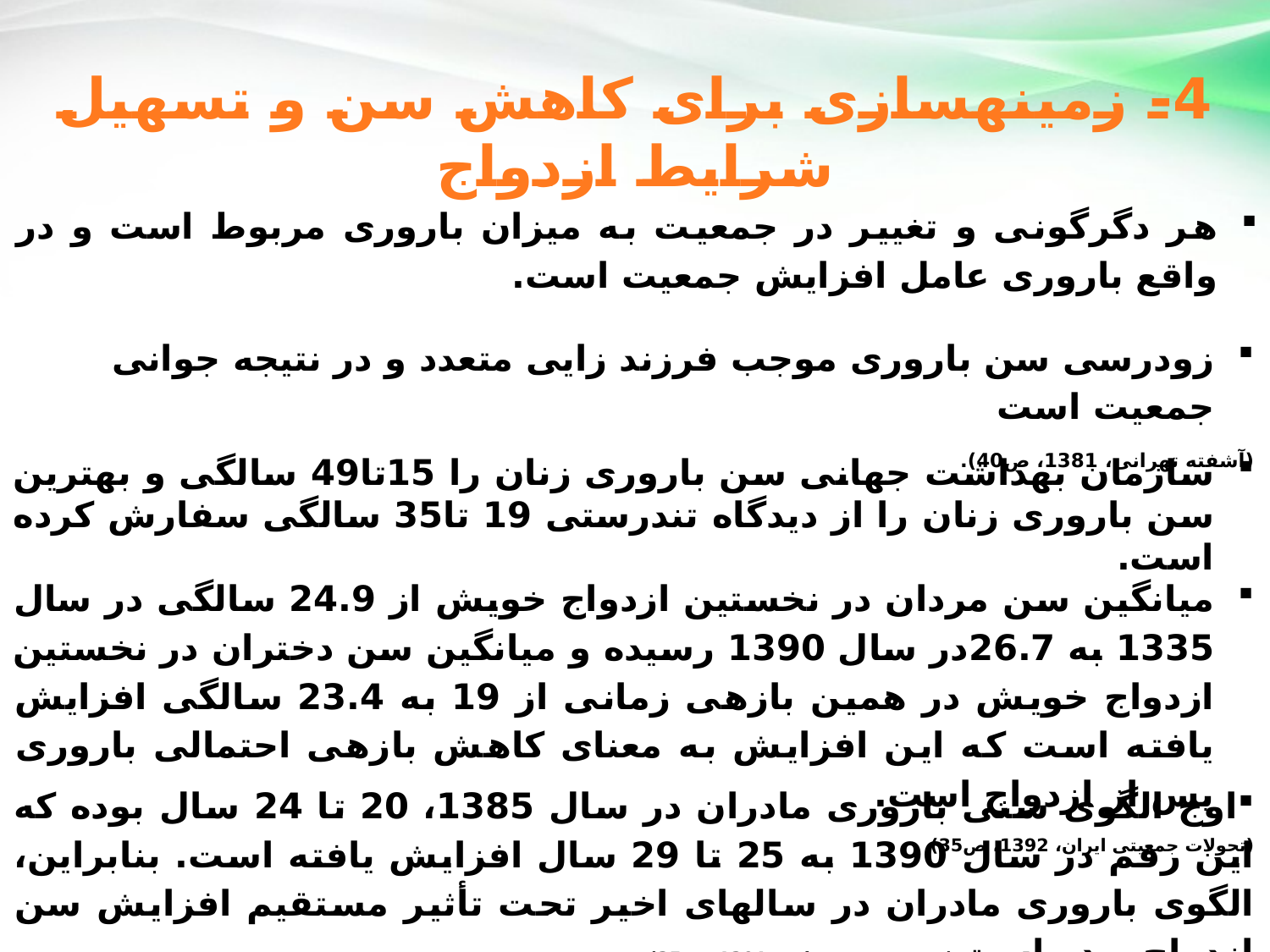

4- زمينه‏سازى براى کاهش سن و تسهيل شرايط ازدواج
هر دگرگونی و تغییر در جمعیت به میزان باروری مربوط است و در واقع باروری عامل افزایش جمعیت است.
زودرسی سن باروری موجب فرزند زایی متعدد و در نتیجه جوانی جمعیت است
(آشفته تهرانی، 1381، ص40).
سازمان بهداشت جهانی سن باروری زنان را 15تا49 سالگی و بهترین سن باروری زنان را از دیدگاه تندرستی 19 تا35 سالگی سفارش کرده است.
میانگین سن مردان در نخستین ازدواج خویش از 24.9 سالگی در سال 1335 به 26.7در سال 1390 رسیده و میانگین سن دختران در نخستین ازدواج خویش در همین بازه­ی زمانی از 19 به 23.4 سالگی افزایش یافته است که این افزایش به معنای کاهش بازه­ی احتمالی باروری پس از ازدواج است.
(تحولات جمعیتی ایران، 1392، ص35).
اوج الگوى سنى بارورى مادران در سال 1385، 20 تا 24 سال بوده كه اين رقم در سال 1390 به 25 تا 29 سال افزايش يافته است. بنابراین، الگوى بارورى مادران در سال­هاى اخیر تحت تأثیر مستقیم افزايش سن ازدواج بوده است (شفيعى سروستانى. 1391. ص35).